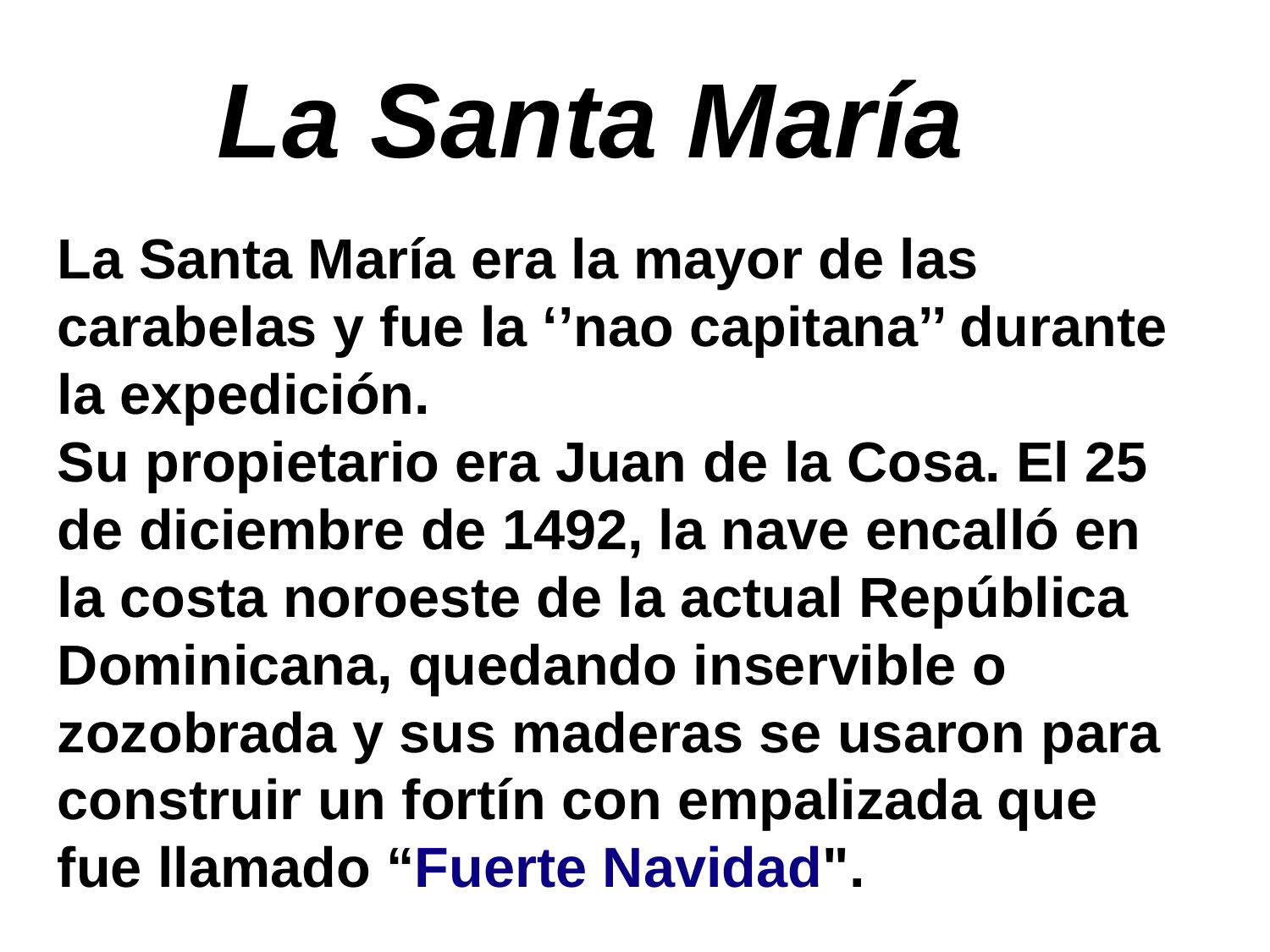

La Santa María
La Santa María era la mayor de las carabelas y fue la ‘’nao capitana’’ durante la expedición.
Su propietario era Juan de la Cosa. El 25 de diciembre de 1492, la nave encalló en la costa noroeste de la actual República Dominicana, quedando inservible o zozobrada y sus maderas se usaron para construir un fortín con empalizada que fue llamado “Fuerte Navidad".